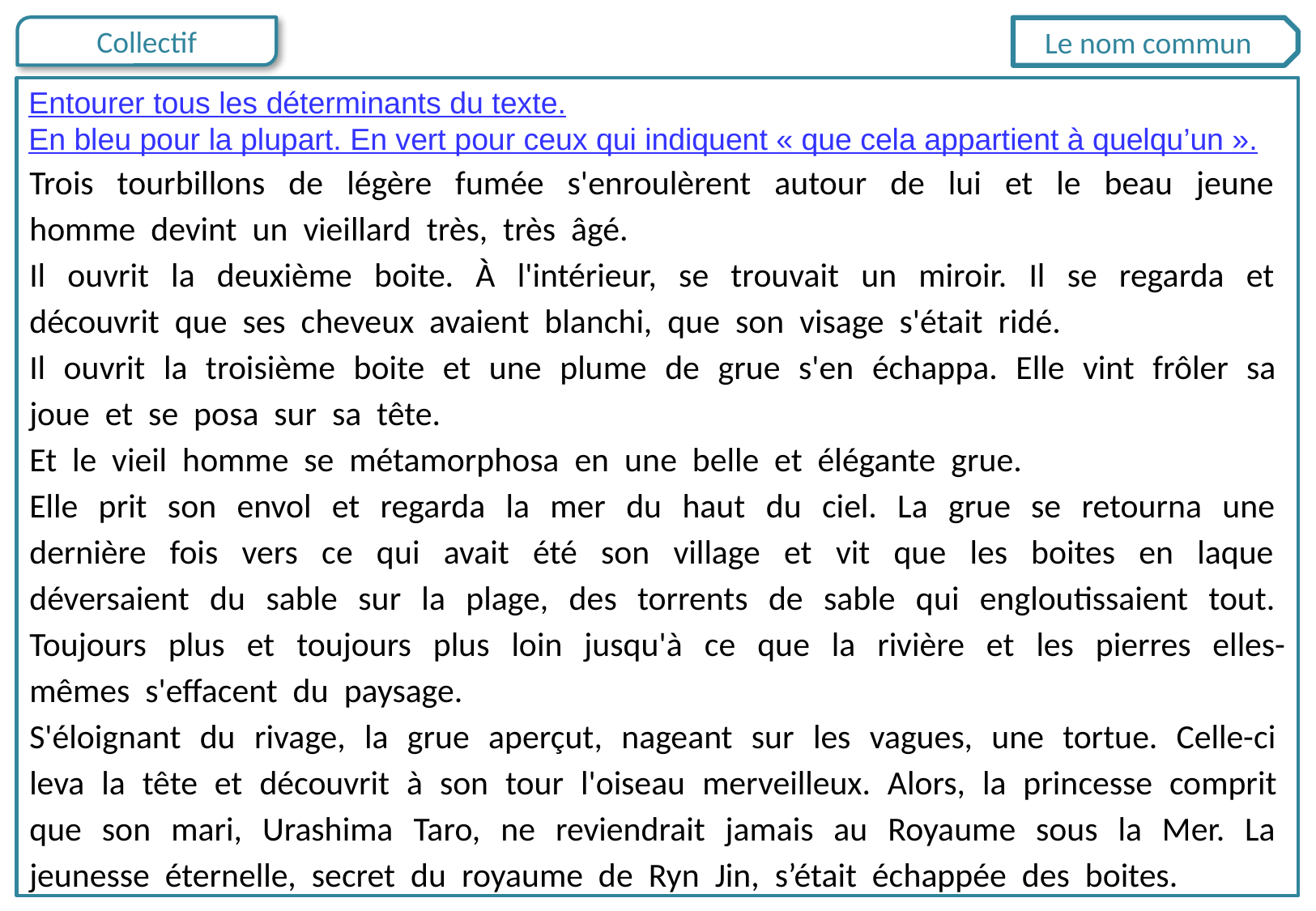

Le nom commun
Entourer tous les déterminants du texte.
En bleu pour la plupart. En vert pour ceux qui indiquent « que cela appartient à quelqu’un ».
Trois  tourbillons  de  légère  fumée  s'enroulèrent  autour  de  lui  et  le  beau  jeune  homme  devint  un  vieillard  très,  très  âgé.
Il  ouvrit  la  deuxième  boite.  À  l'intérieur,  se  trouvait  un  miroir.  Il  se  regarda  et  découvrit  que  ses  cheveux  avaient  blanchi,  que  son  visage  s'était  ridé.
Il  ouvrit  la  troisième  boite  et  une  plume  de  grue  s'en  échappa.  Elle  vint  frôler  sa  joue  et  se  posa  sur  sa  tête.
Et  le  vieil  homme  se  métamorphosa  en  une  belle  et  élégante  grue.
Elle  prit  son  envol  et  regarda  la  mer  du  haut  du  ciel.  La  grue  se  retourna  une  dernière  fois  vers  ce  qui  avait  été  son  village  et  vit  que  les  boites  en  laque  déversaient  du  sable  sur  la  plage,  des  torrents  de  sable  qui  engloutissaient  tout.  Toujours  plus  et  toujours  plus  loin  jusqu'à  ce  que  la  rivière  et  les  pierres  elles-mêmes  s'effacent  du  paysage.
S'éloignant  du  rivage,  la  grue  aperçut,  nageant  sur  les  vagues,  une  tortue.  Celle-ci  leva  la  tête  et  découvrit  à  son  tour  l'oiseau  merveilleux.  Alors,  la  princesse  comprit  que  son  mari,  Urashima  Taro,  ne  reviendrait  jamais  au  Royaume  sous  la  Mer.  La  jeunesse  éternelle,  secret  du  royaume  de  Ryn  Jin,  s’était  échappée  des  boites.